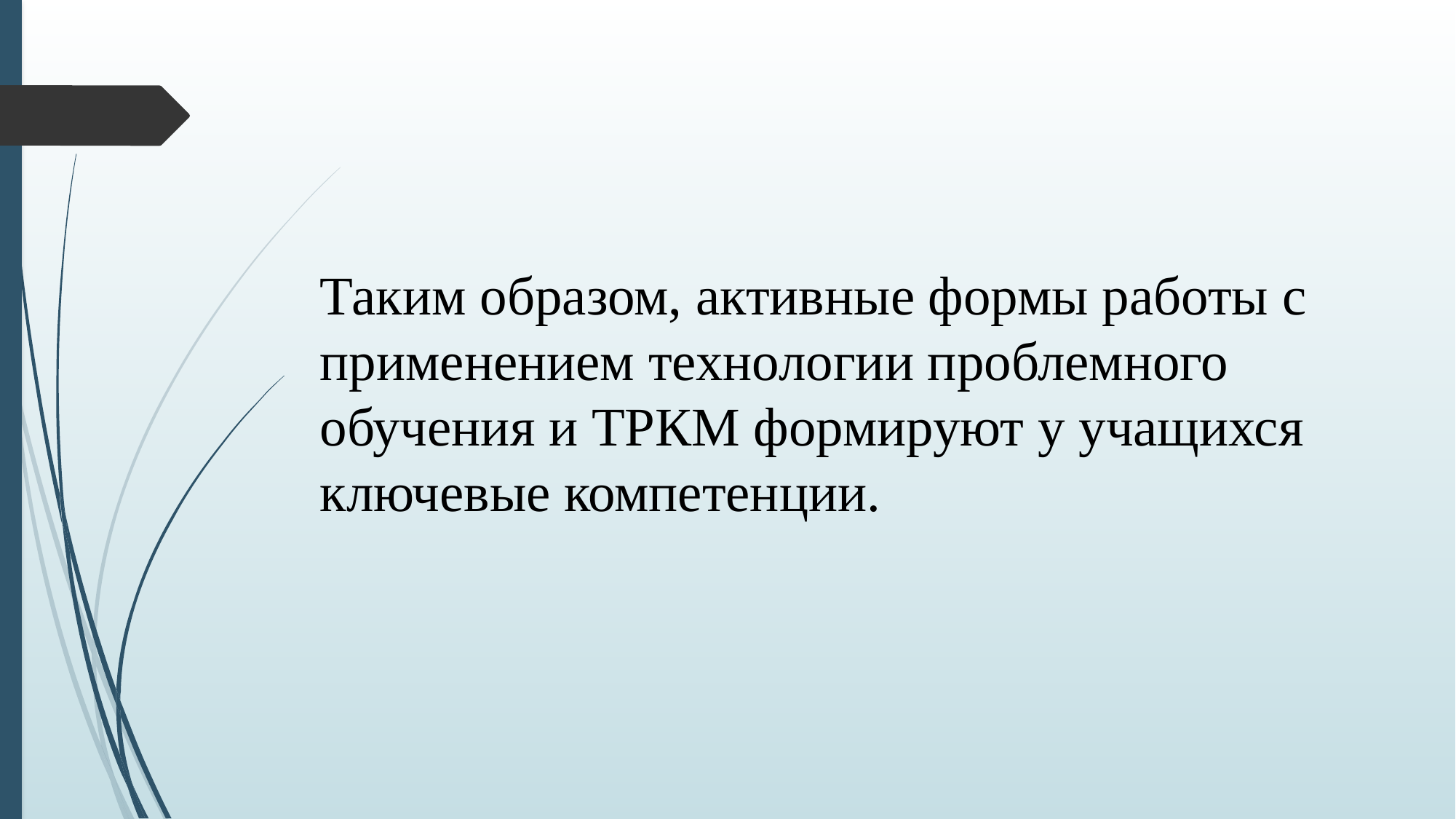

#
Таким образом, активные формы работы с применением технологии проблемного обучения и ТРКМ формируют у учащихся ключевые компетенции.